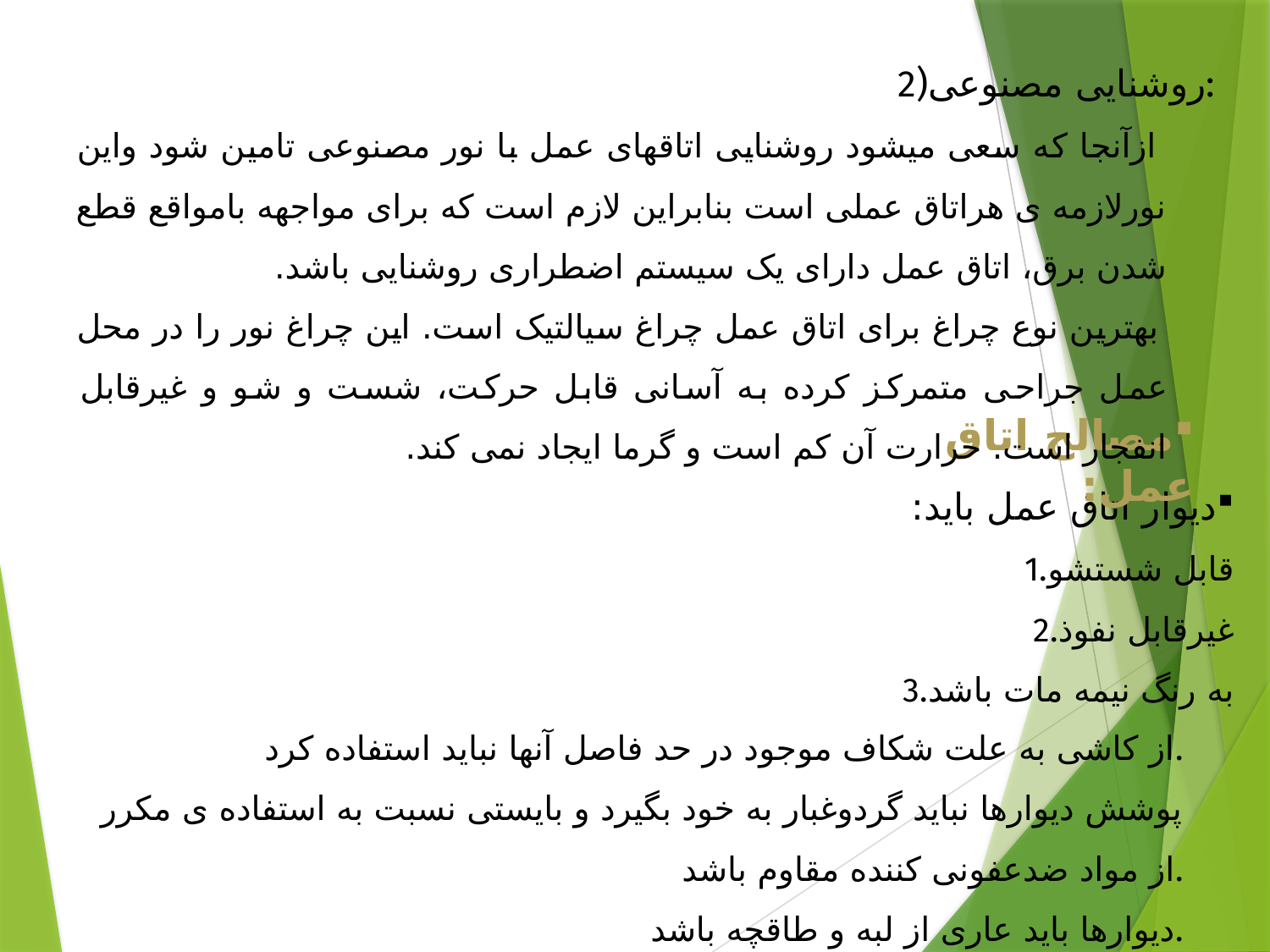

2)روشنایی مصنوعی:
     ازآنجا که سعی میشود روشنایی اتاقهای عمل با نور مصنوعی تامین شود واین نورلازمه ی هراتاق عملی است بنابراین لازم است که برای مواجهه بامواقع قطع شدن برق، اتاق عمل دارای یک سیستم اضطراری روشنایی باشد.
     بهترین نوع چراغ برای اتاق عمل چراغ سیالتیک است. این چراغ نور را در محل عمل جراحی متمرکز کرده به آسانی قابل حرکت، شست و شو و غیرقابل انفجار است. حرارت آن کم است و گرما ایجاد نمی کند.
مصالح اتاق عمل:
دیوار اتاق عمل باید:
    1.قابل شستشو
   2.غیرقابل نفوذ
   3.به رنگ نیمه مات باشد
از کاشی به علت شکاف موجود در حد فاصل آنها نباید استفاده کرد.
پوشش دیوارها نباید گردوغبار به خود بگیرد و بایستی نسبت به استفاده ی مکرر از مواد ضدعفونی کننده مقاوم باشد.
دیوارها باید عاری از لبه و طاقچه باشد.